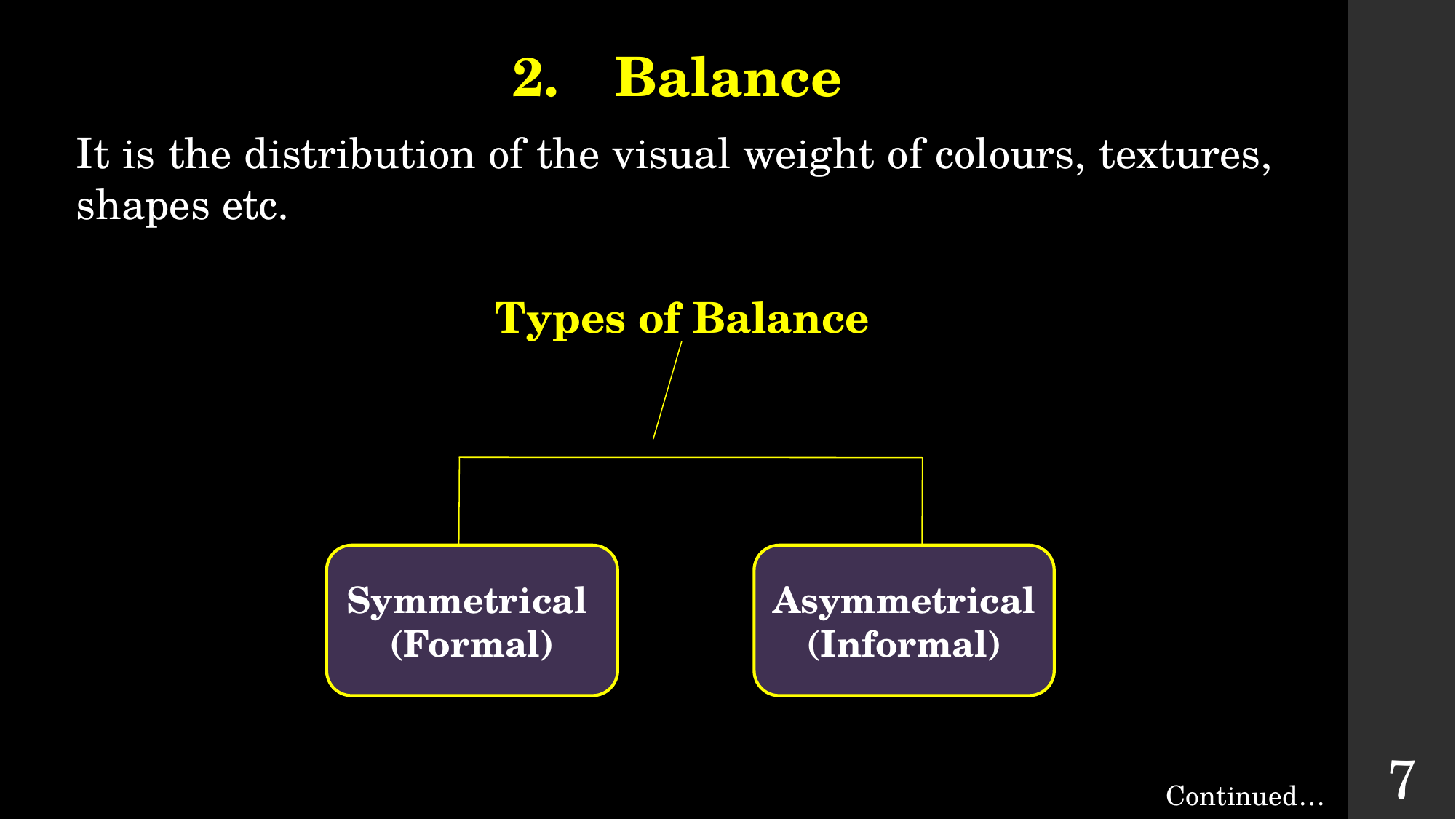

Balance
It is the distribution of the visual weight of colours, textures, shapes etc.
Types of Balance
Symmetrical
(Formal)
Asymmetrical
(Informal)
7
Continued…